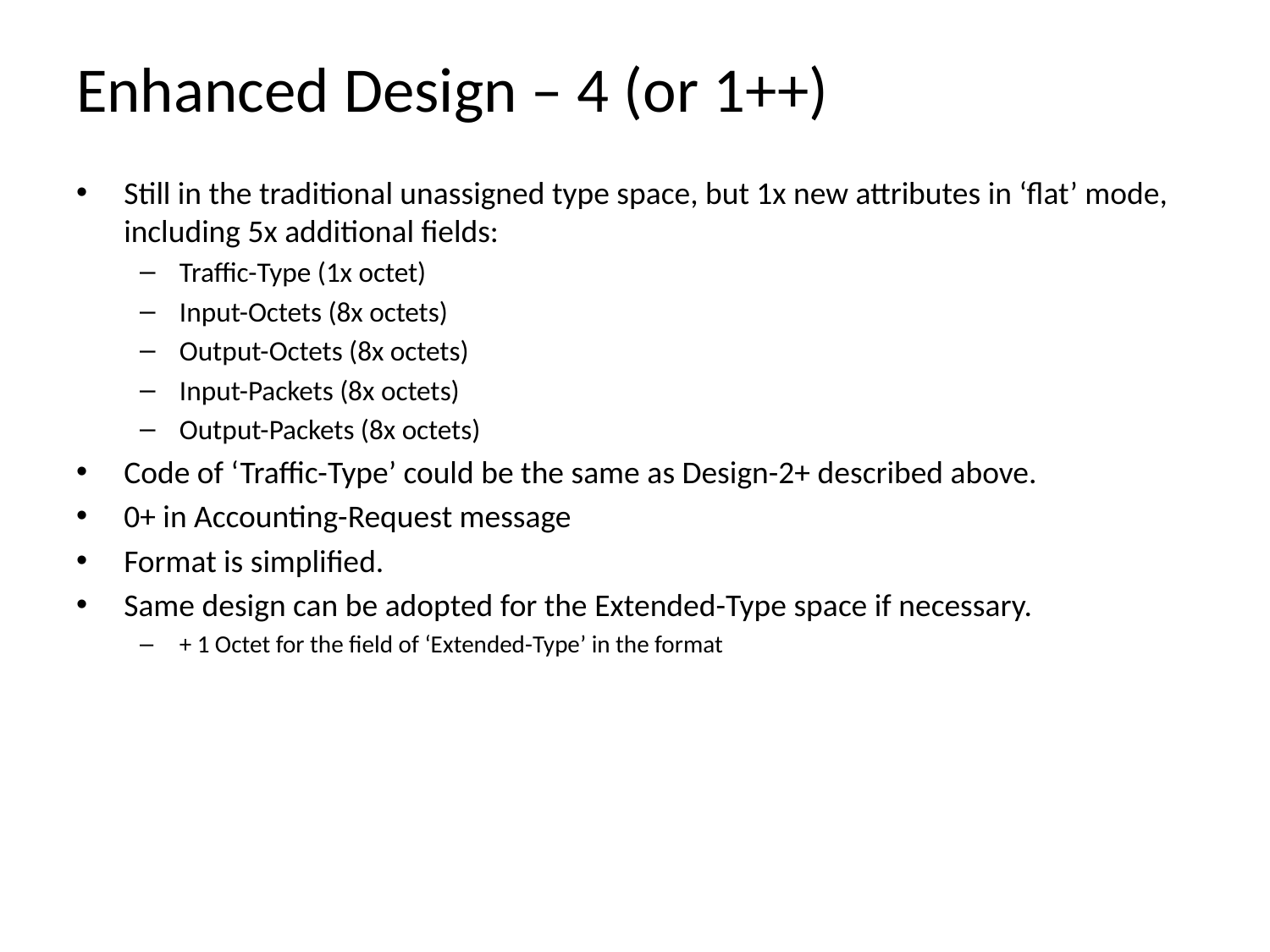

# Enhanced Design – 4 (or 1++)
Still in the traditional unassigned type space, but 1x new attributes in ‘flat’ mode, including 5x additional fields:
Traffic-Type (1x octet)
Input-Octets (8x octets)
Output-Octets (8x octets)
Input-Packets (8x octets)
Output-Packets (8x octets)
Code of ‘Traffic-Type’ could be the same as Design-2+ described above.
0+ in Accounting-Request message
Format is simplified.
Same design can be adopted for the Extended-Type space if necessary.
+ 1 Octet for the field of ‘Extended-Type’ in the format